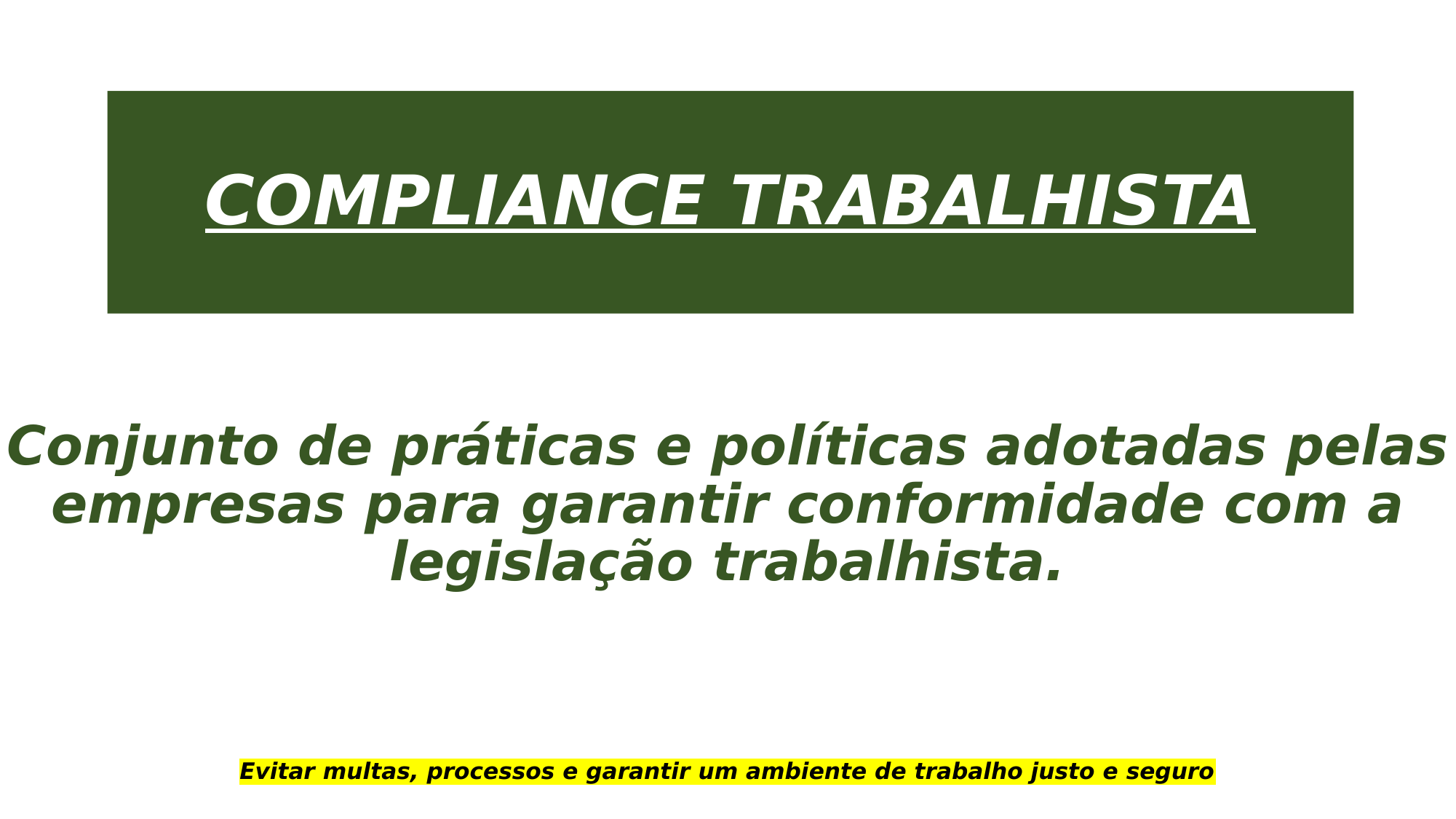

COMPLIANCE TRABALHISTA
Conjunto de práticas e políticas adotadas pelas empresas para garantir conformidade com a legislação trabalhista.
Evitar multas, processos e garantir um ambiente de trabalho justo e seguro